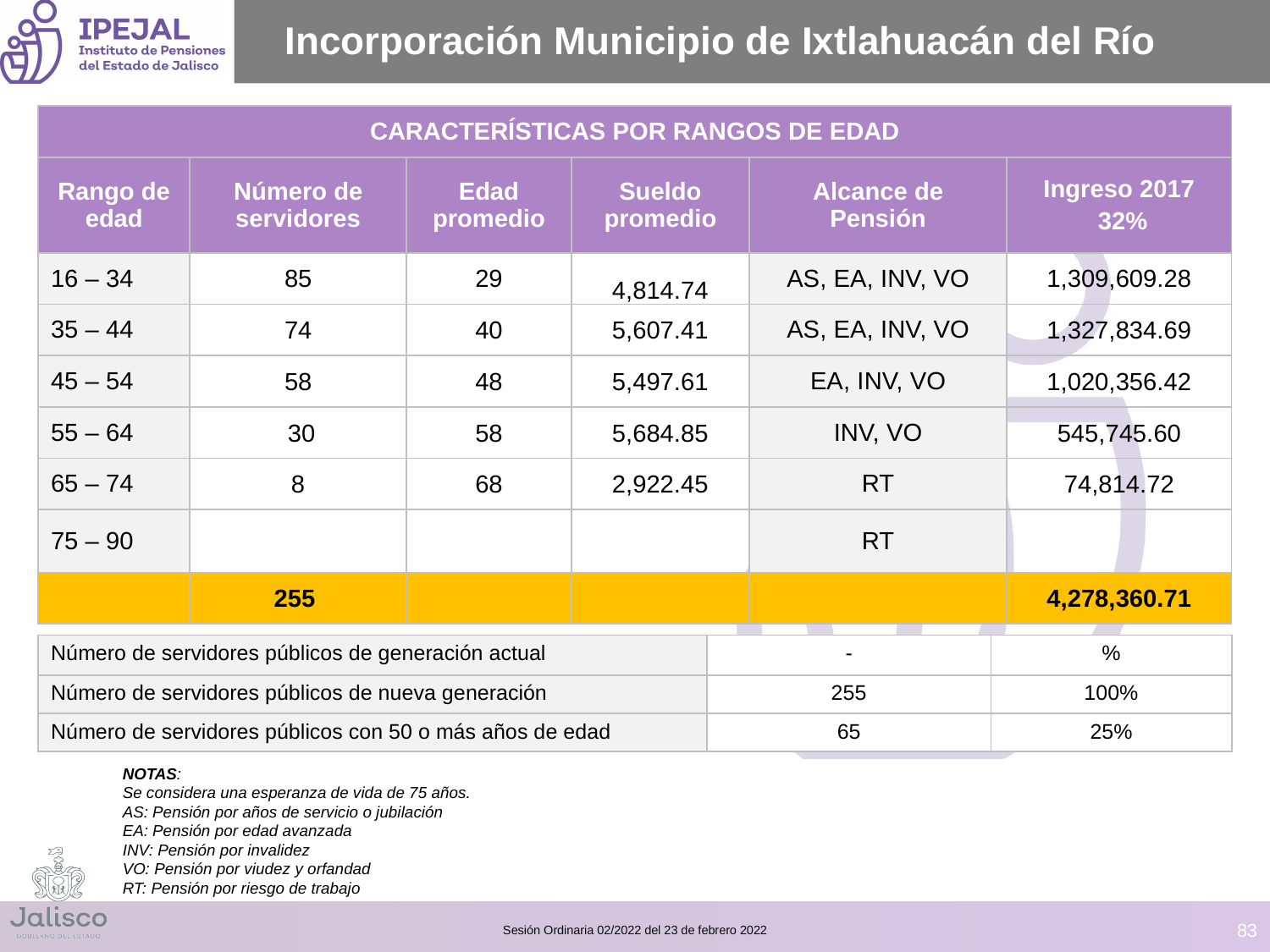

# Incorporación Municipio de Ixtlahuacán del Río
| CARACTERÍSTICAS POR RANGOS DE EDAD |  |  |  |  |  |
| --- | --- | --- | --- | --- | --- |
| Rango de edad | Número de servidores | Edad promedio | Sueldo promedio | Alcance de Pensión | Ingreso 2017 32% |
| 16 – 34 | 85 | 29 | 4,814.74 | AS, EA, INV, VO | 1,309,609.28 |
| 35 – 44 | 74 | 40 | 5,607.41 | AS, EA, INV, VO | 1,327,834.69 |
| 45 – 54 | 58 | 48 | 5,497.61 | EA, INV, VO | 1,020,356.42 |
| 55 – 64 | 30 | 58 | 5,684.85 | INV, VO | 545,745.60 |
| 65 – 74 | 8 | 68 | 2,922.45 | RT | 74,814.72 |
| 75 – 90 |  |  |  | RT |  |
|  | 255 |  |  |  | 4,278,360.71 |
| Número de servidores públicos de generación actual | - | % |
| --- | --- | --- |
| Número de servidores públicos de nueva generación | 255 | 100% |
| Número de servidores públicos con 50 o más años de edad | 65 | 25% |
NOTAS:
Se considera una esperanza de vida de 75 años.
AS: Pensión por años de servicio o jubilación
EA: Pensión por edad avanzada
INV: Pensión por invalidez
VO: Pensión por viudez y orfandad
RT: Pensión por riesgo de trabajo
83
Sesión Ordinaria 02/2022 del 23 de febrero 2022